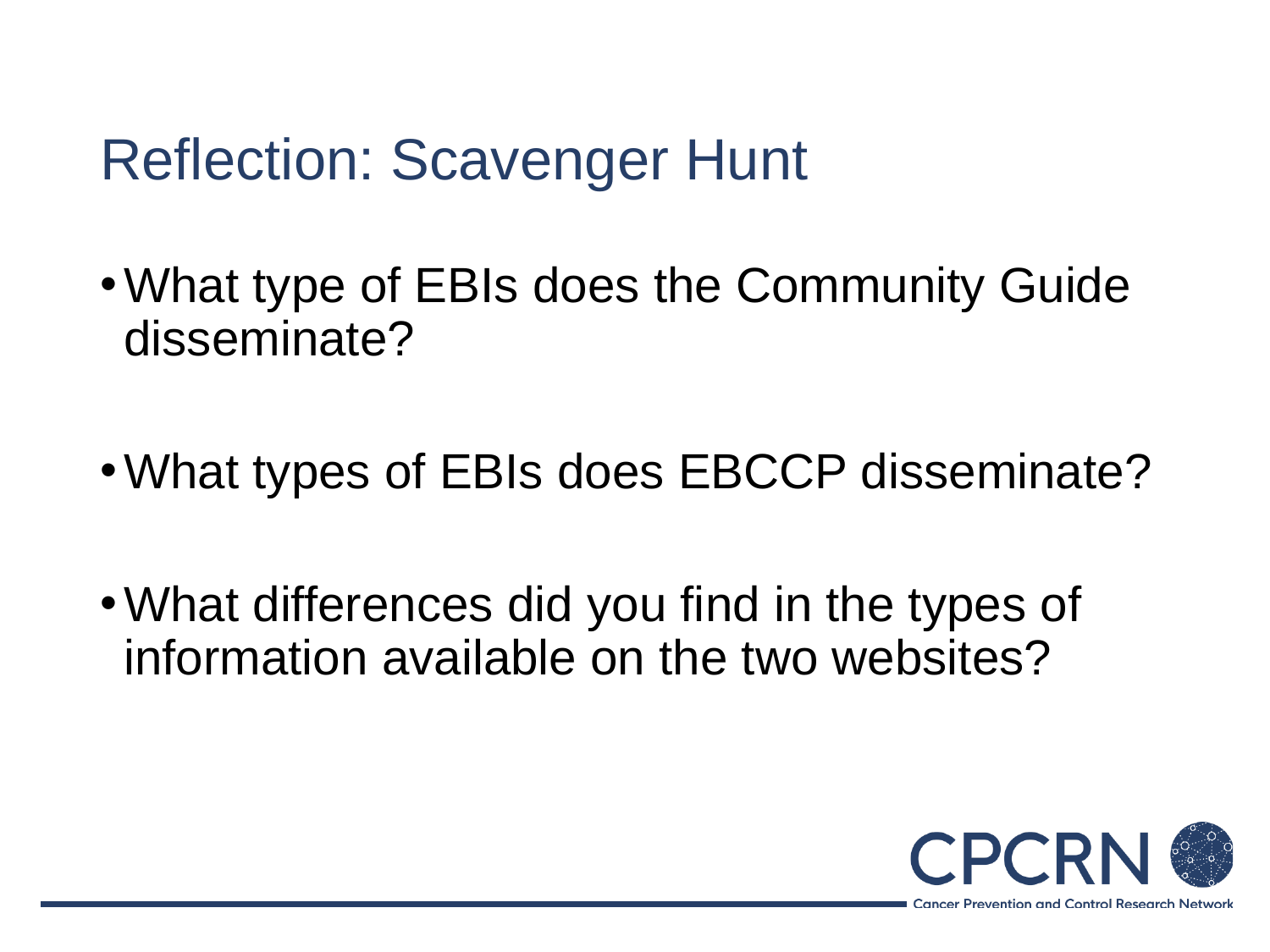

# Reflection: Scavenger Hunt
What type of EBIs does the Community Guide disseminate?

What types of EBIs does EBCCP disseminate?

What differences did you find in the types of information available on the two websites?